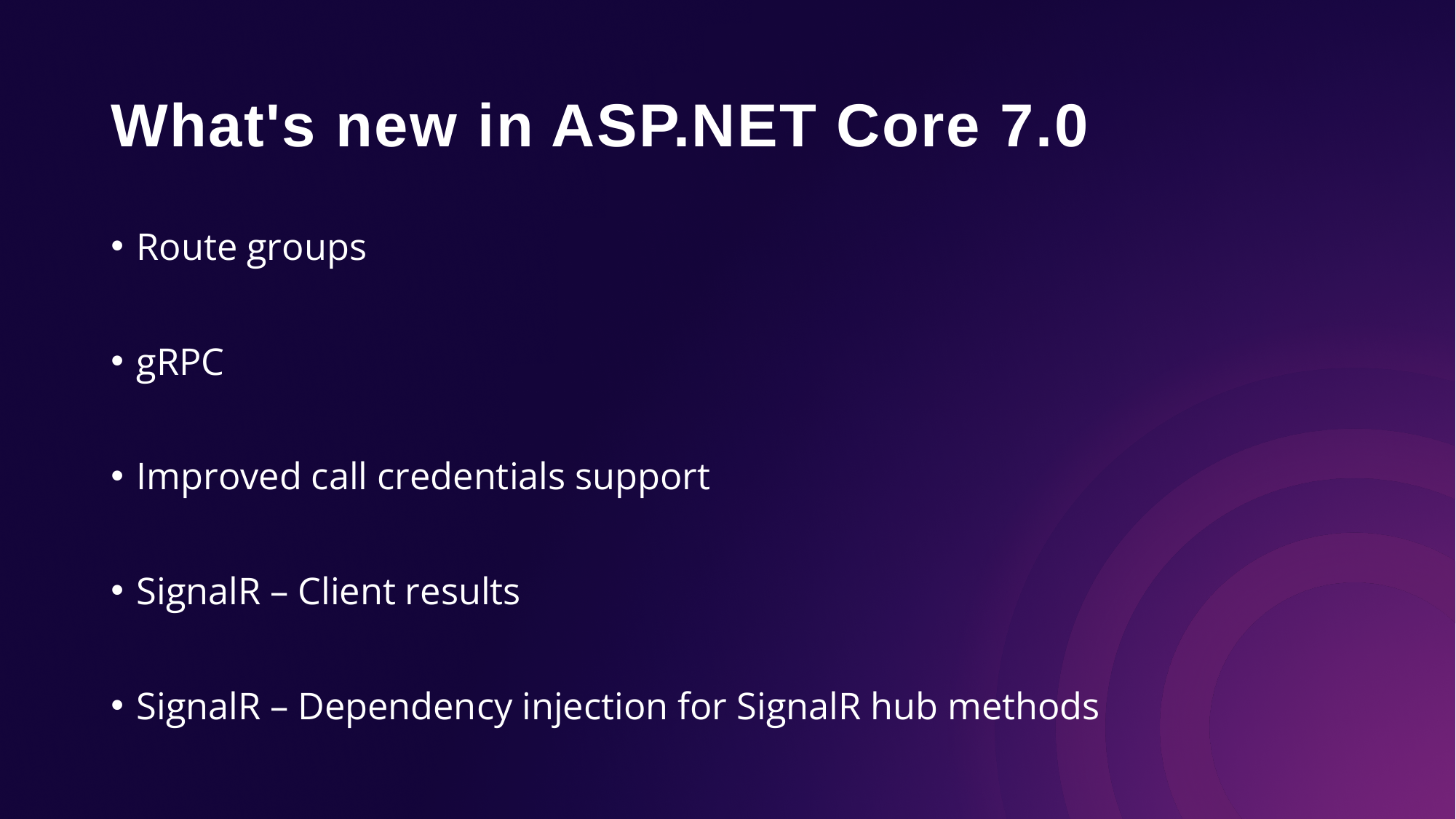

# What's new in ASP.NET Core 7.0
Route groups

gRPC

Improved call credentials support

SignalR – Client results

SignalR – Dependency injection for SignalR hub methods